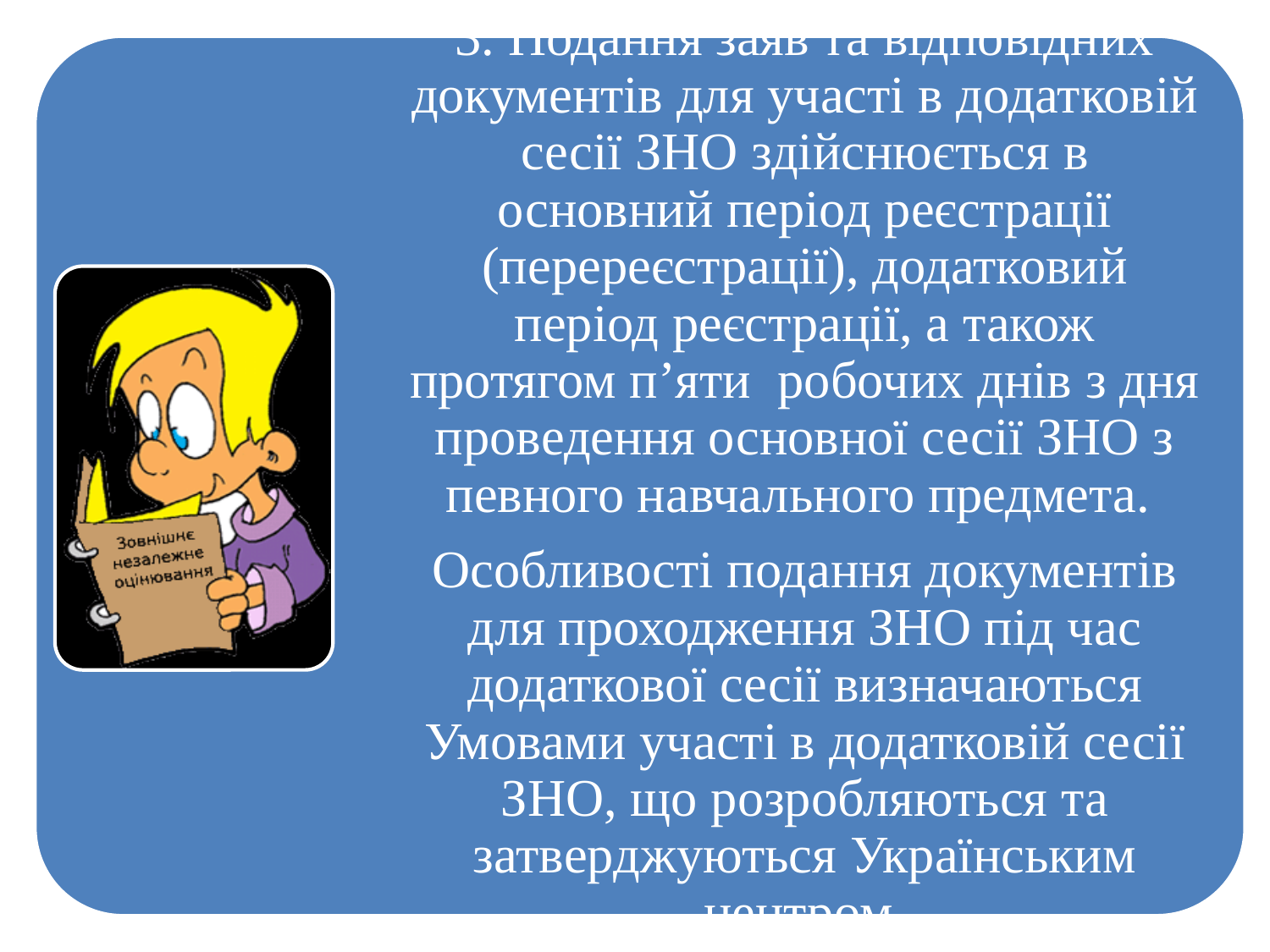

3. Подання заяв та відповідних документів для участі в додатковій сесії ЗНО здійснюється в основний період реєстрації (перереєстрації), додатковий період реєстрації, а також протягом п’яти  робочих днів з дня проведення основної сесії ЗНО з певного навчального предмета.
Особливості подання документів для проходження ЗНО під час додаткової сесії визначаються Умовами участі в додатковій сесії ЗНО, що розробляються та затверджуються Українським центром.